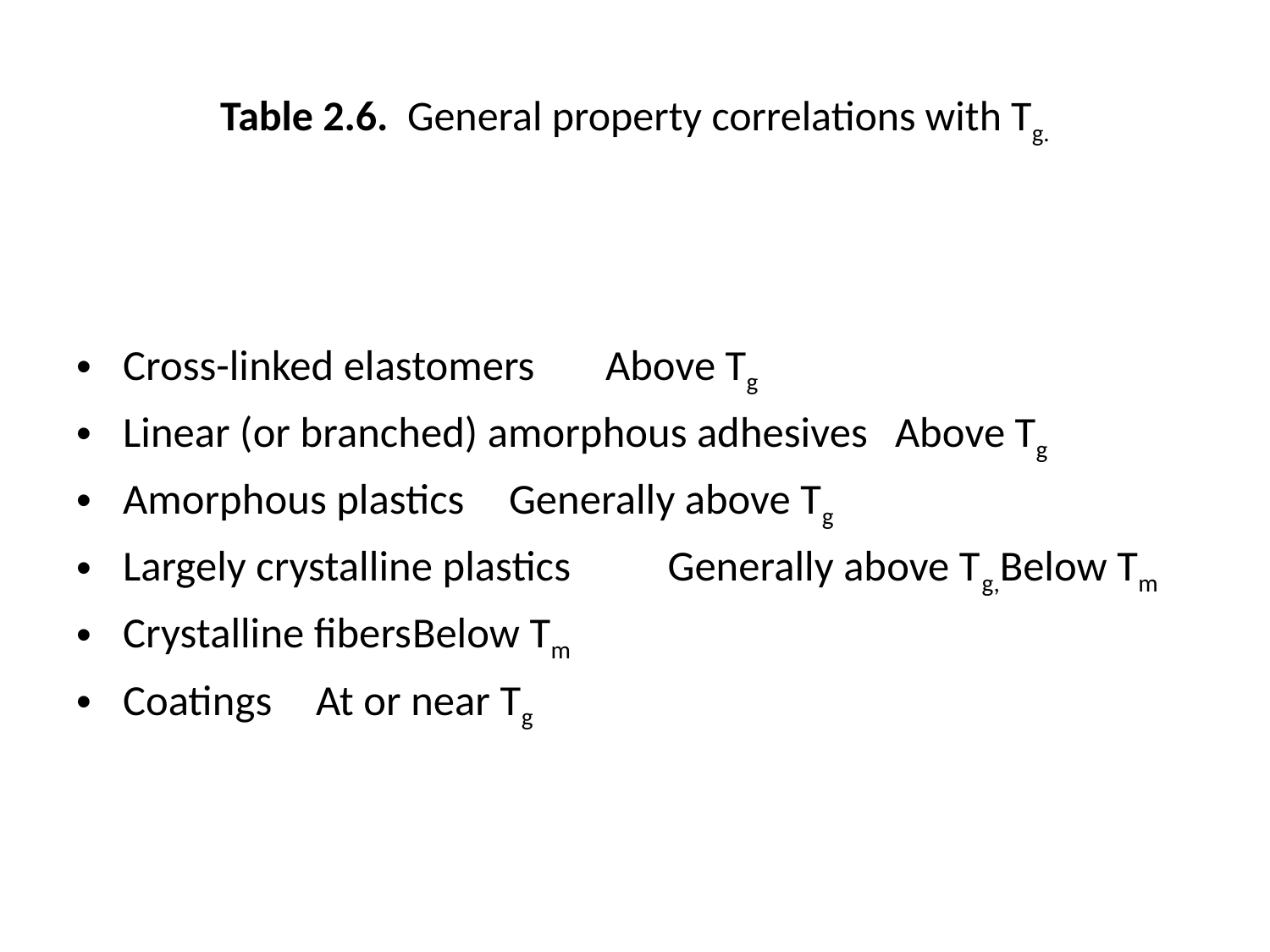

# Table 2.6.  General property correlations with Tg.

Cross-linked elastomers				Above Tg
Linear (or branched) amorphous adhesives	Above Tg
Amorphous plastics			Generally above Tg
Largely crystalline plastics          Generally above Tg,Below Tm
Crystalline fibers					Below Tm
Coatings						At or near Tg